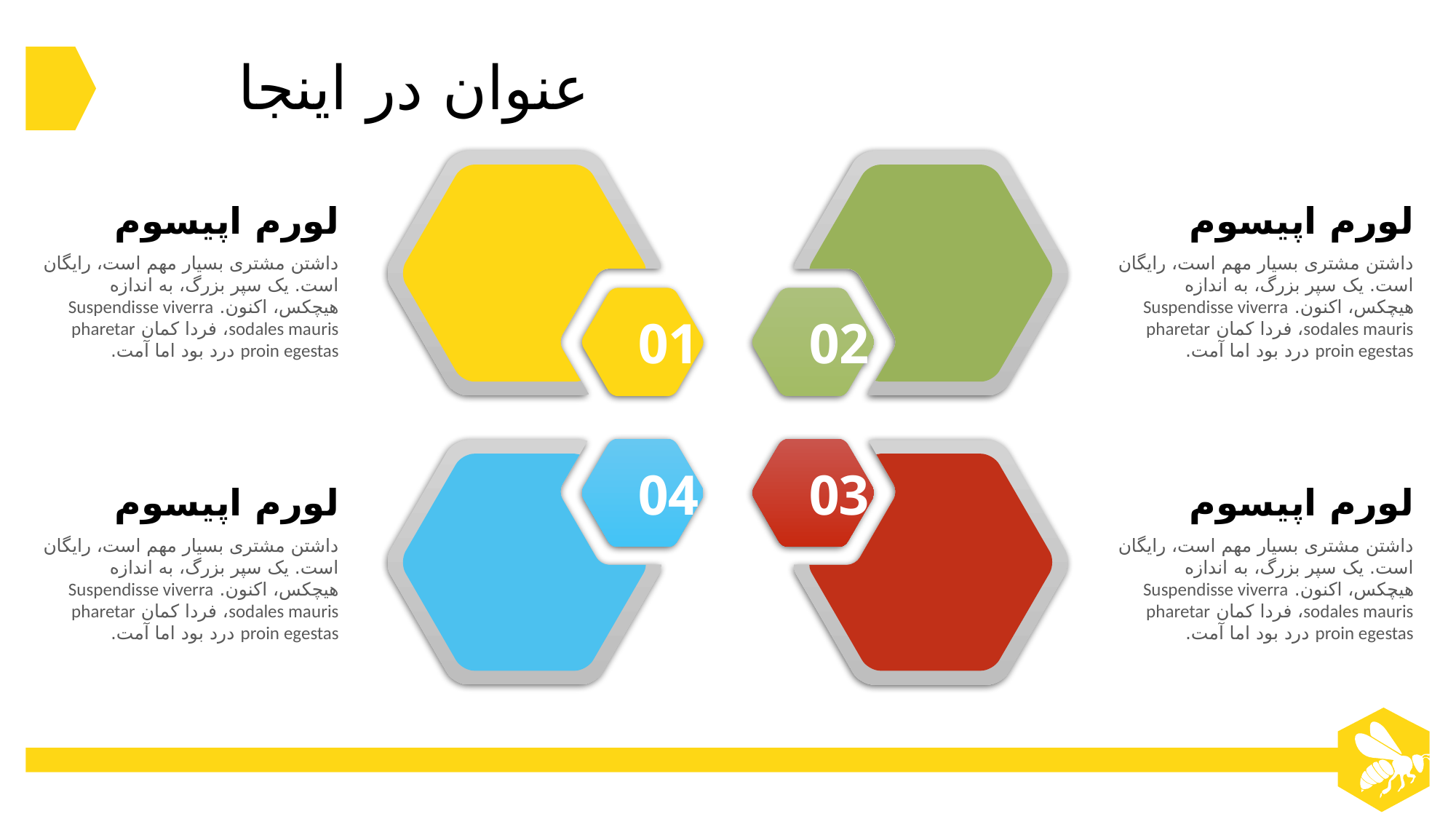

عنوان در اینجا

لورم اپیسوم
داشتن مشتری بسیار مهم است، رایگان است. یک سپر بزرگ، به اندازه هیچکس، اکنون. Suspendisse viverra sodales mauris، فردا کمان pharetar proin egestas درد بود اما آمت.
لورم اپیسوم
داشتن مشتری بسیار مهم است، رایگان است. یک سپر بزرگ، به اندازه هیچکس، اکنون. Suspendisse viverra sodales mauris، فردا کمان pharetar proin egestas درد بود اما آمت.
01
02
04
03

لورم اپیسوم
داشتن مشتری بسیار مهم است، رایگان است. یک سپر بزرگ، به اندازه هیچکس، اکنون. Suspendisse viverra sodales mauris، فردا کمان pharetar proin egestas درد بود اما آمت.
لورم اپیسوم
داشتن مشتری بسیار مهم است، رایگان است. یک سپر بزرگ، به اندازه هیچکس، اکنون. Suspendisse viverra sodales mauris، فردا کمان pharetar proin egestas درد بود اما آمت.